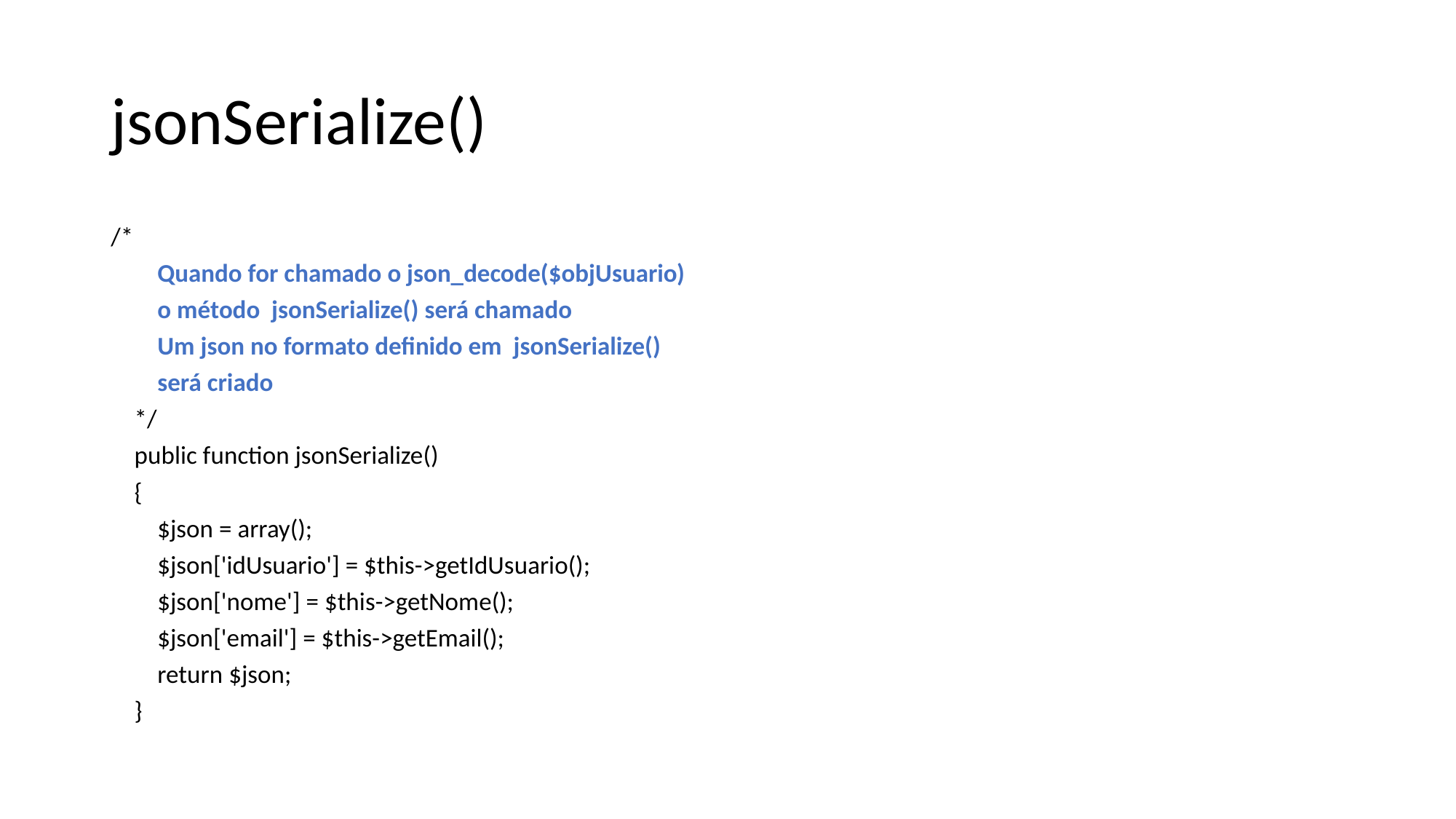

# jsonSerialize()
/*
        Quando for chamado o json_decode($objUsuario)
        o método  jsonSerialize() será chamado
        Um json no formato definido em  jsonSerialize()
        será criado
    */
    public function jsonSerialize()
    {
        $json = array();
        $json['idUsuario'] = $this->getIdUsuario();
        $json['nome'] = $this->getNome();
        $json['email'] = $this->getEmail();
        return $json;
    }